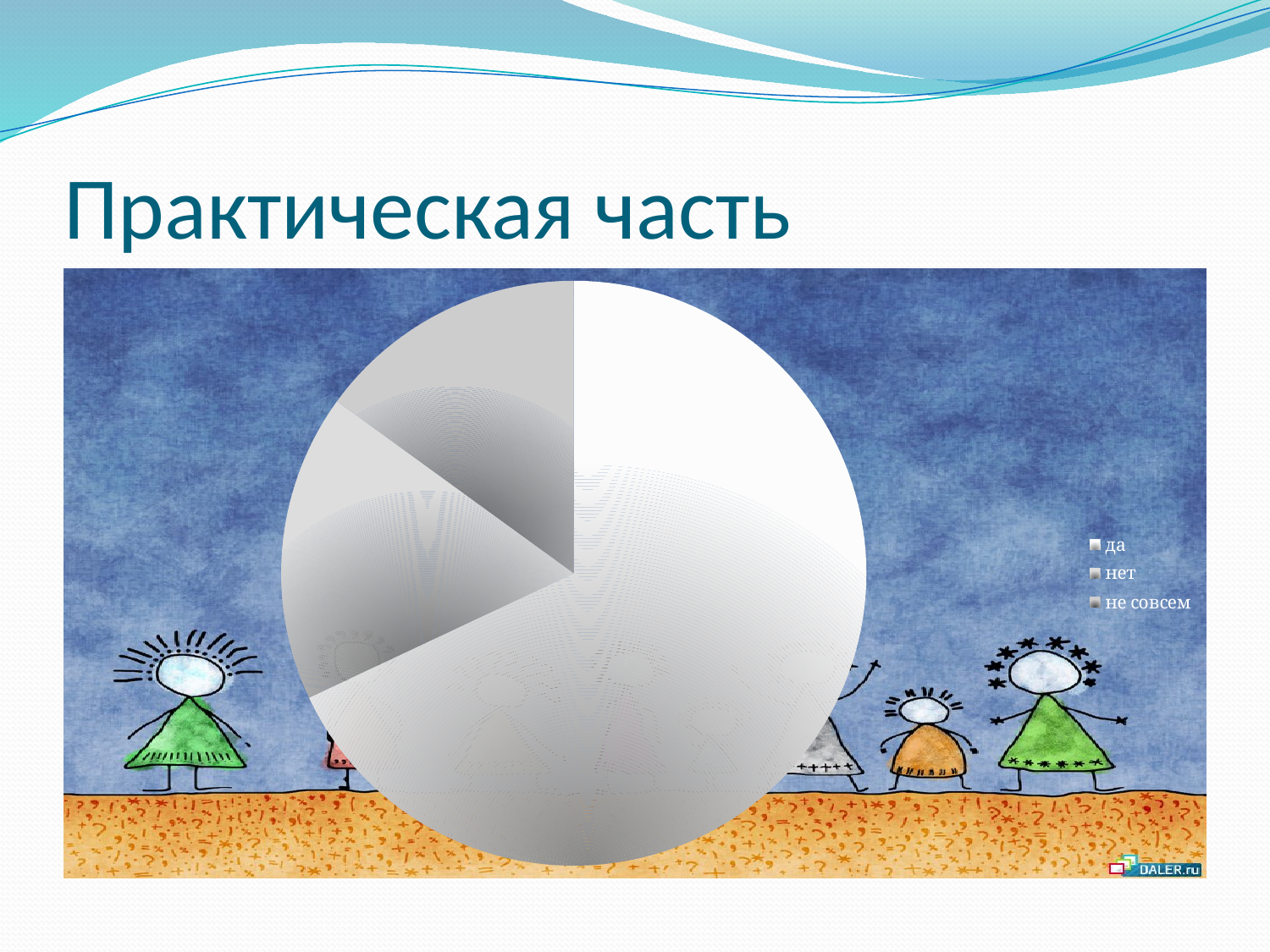

# Практическая часть

### Chart

| Category |  |
|---|---|
| да | 68.0 |
| нет | 17.0 |
| не совсем | 15.0 |